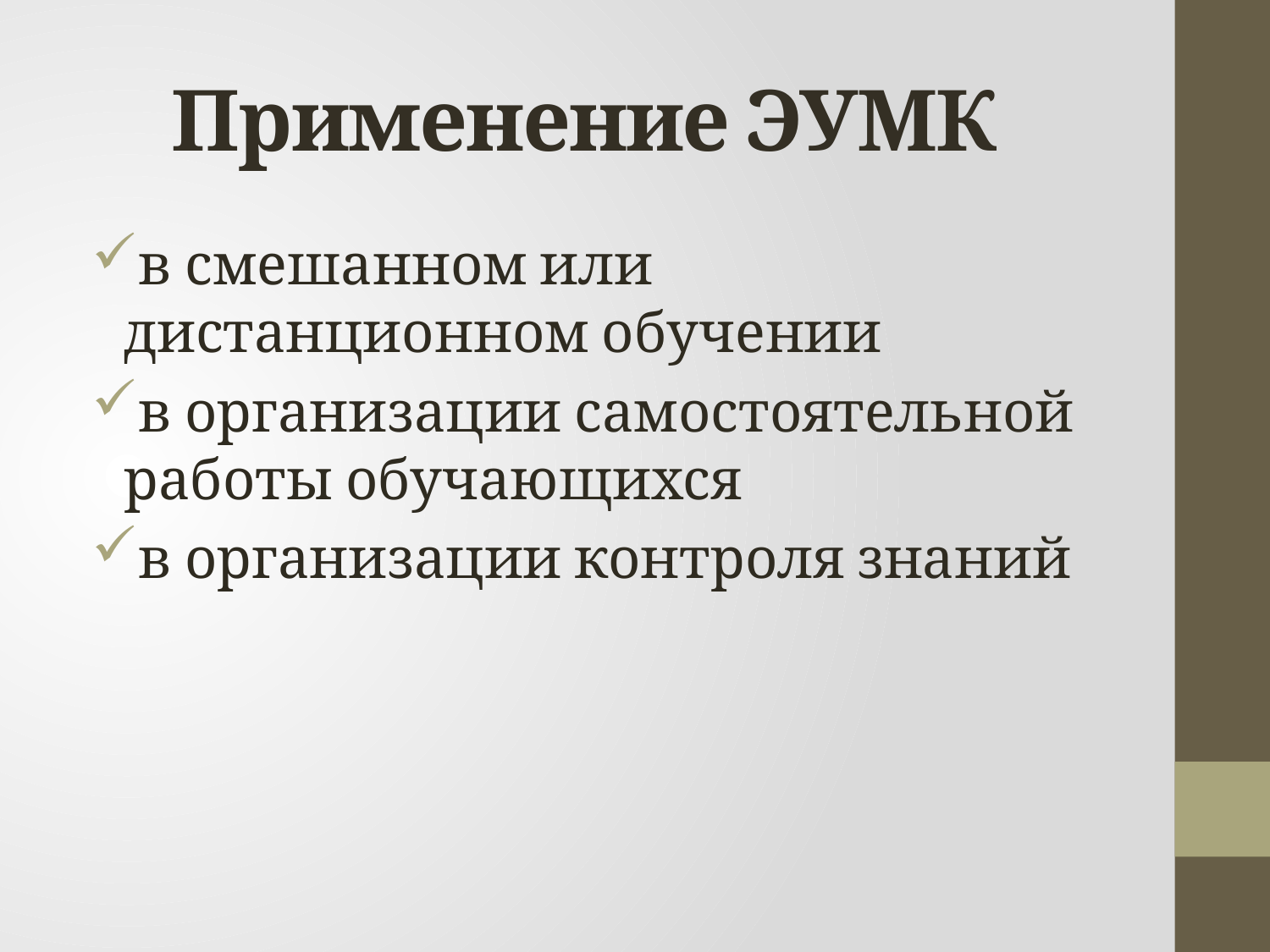

# Применение ЭУМК
в смешанном или дистанционном обучении
в организации самостоятельной работы обучающихся
в организации контроля знаний